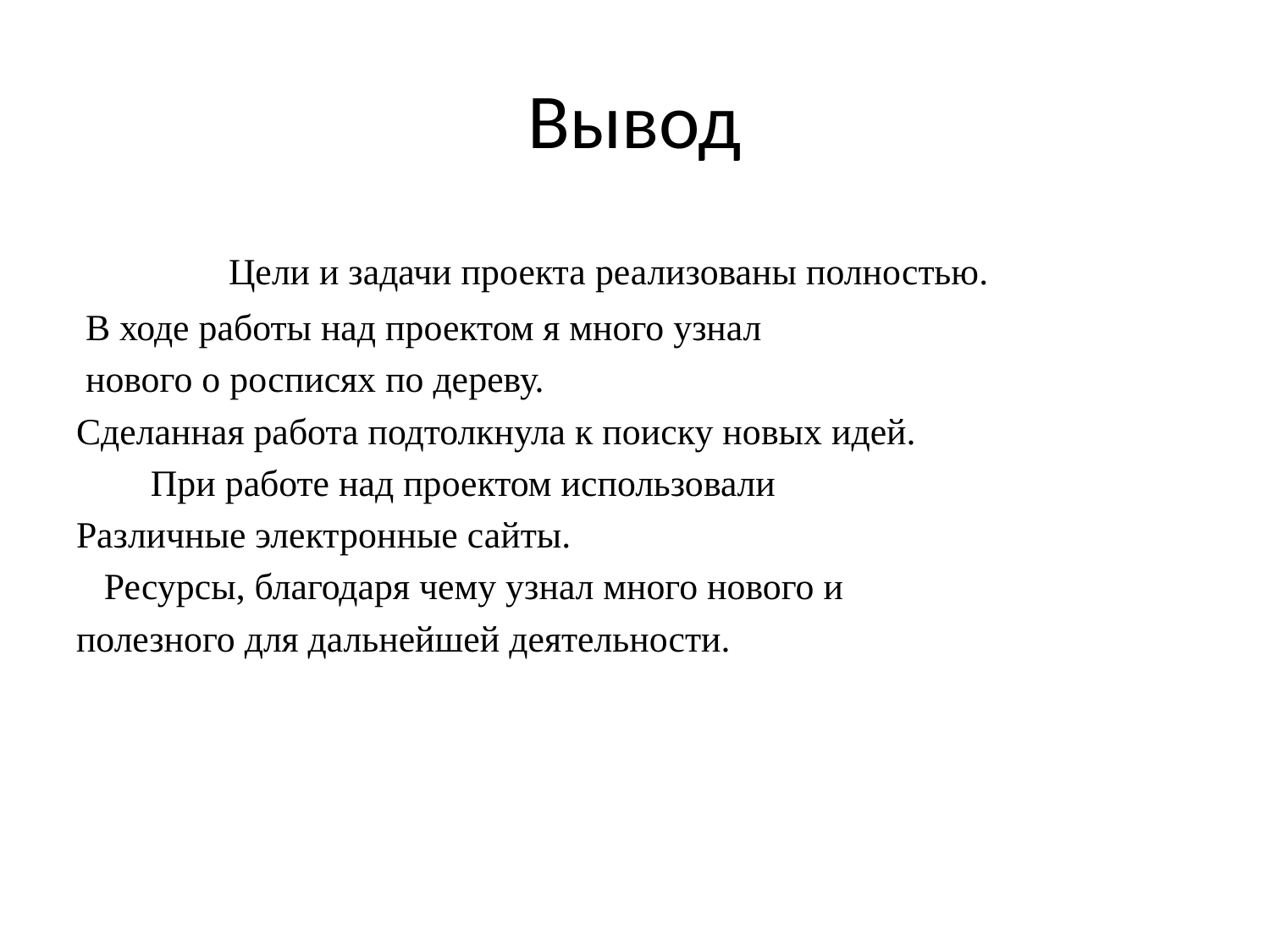

# Вывод
            Цели и задачи проекта реализованы полностью.
 В ходе работы над проектом я много узнал
 нового о росписях по дереву.
Сделанная работа подтолкнула к поиску новых идей.
        При работе над проектом использовали
Различные электронные сайты.
   Ресурсы, благодаря чему узнал много нового и
полезного для дальнейшей деятельности.